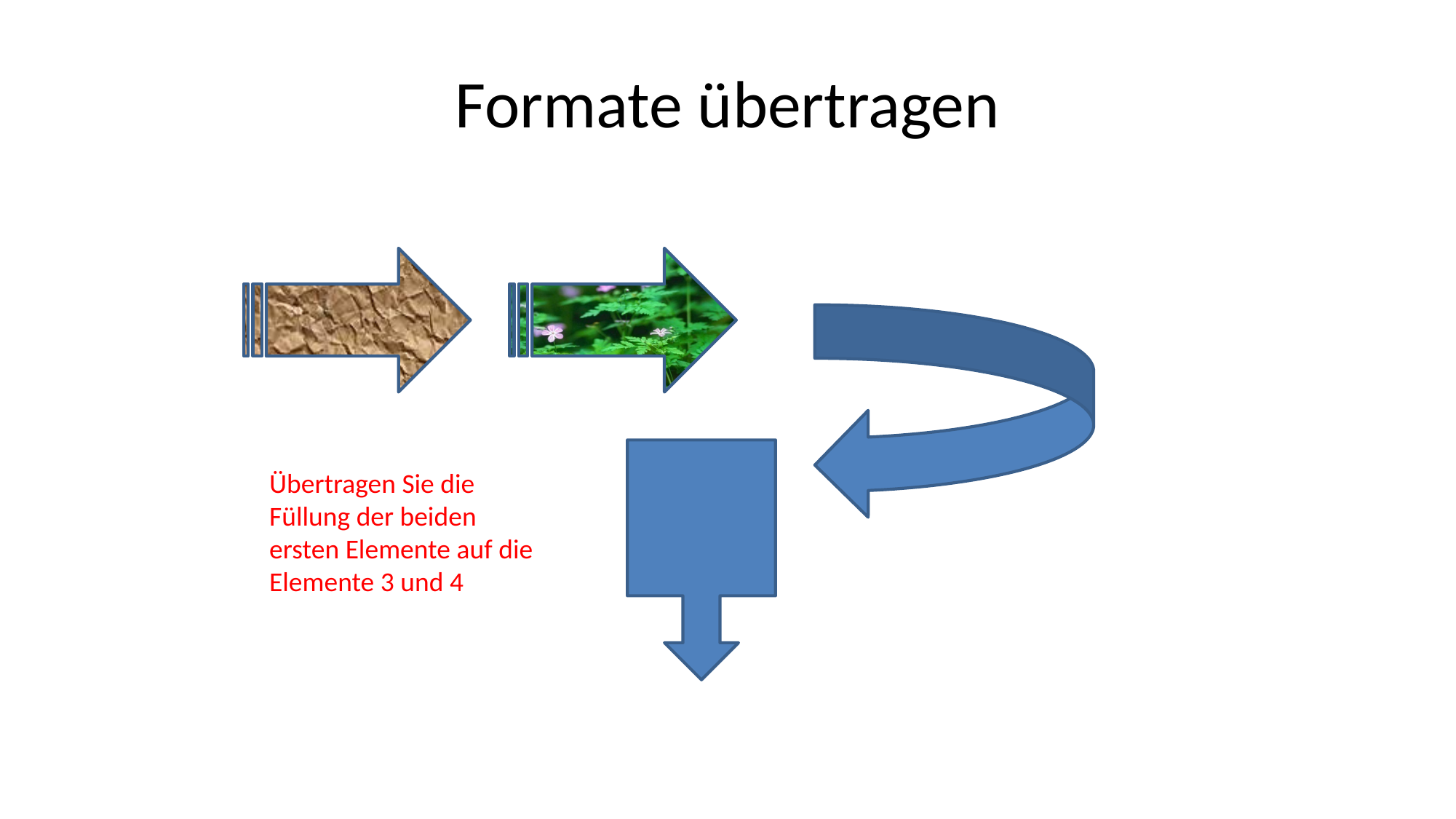

# Formate übertragen

Übertragen Sie die Füllung der beiden ersten Elemente auf die Elemente 3 und 4